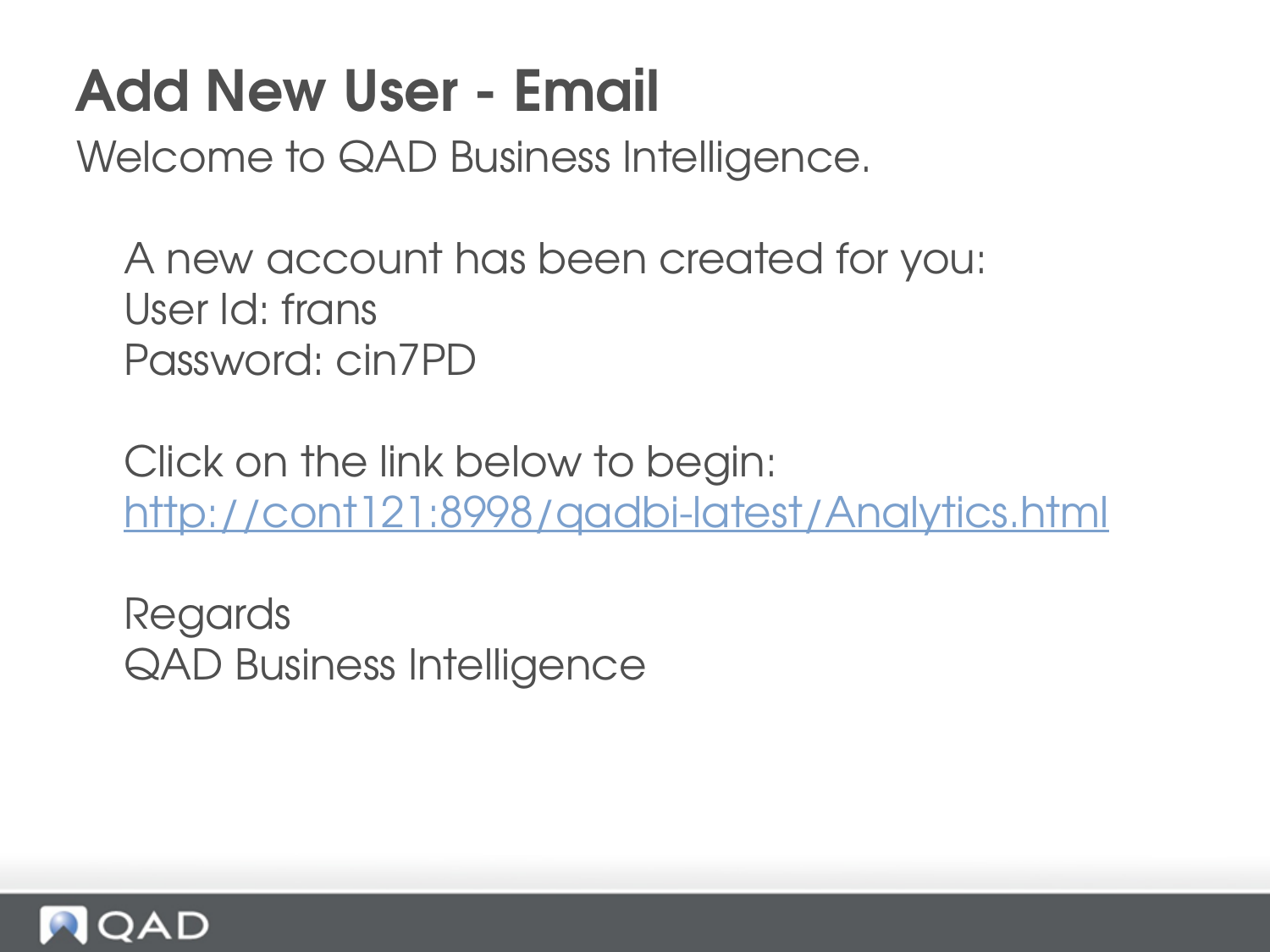

# Add New User - Email
Welcome to QAD Business Intelligence.
A new account has been created for you:
User Id: frans
Password: cin7PD
Click on the link below to begin:
http://cont121:8998/qadbi-latest/Analytics.html
Regards
QAD Business Intelligence